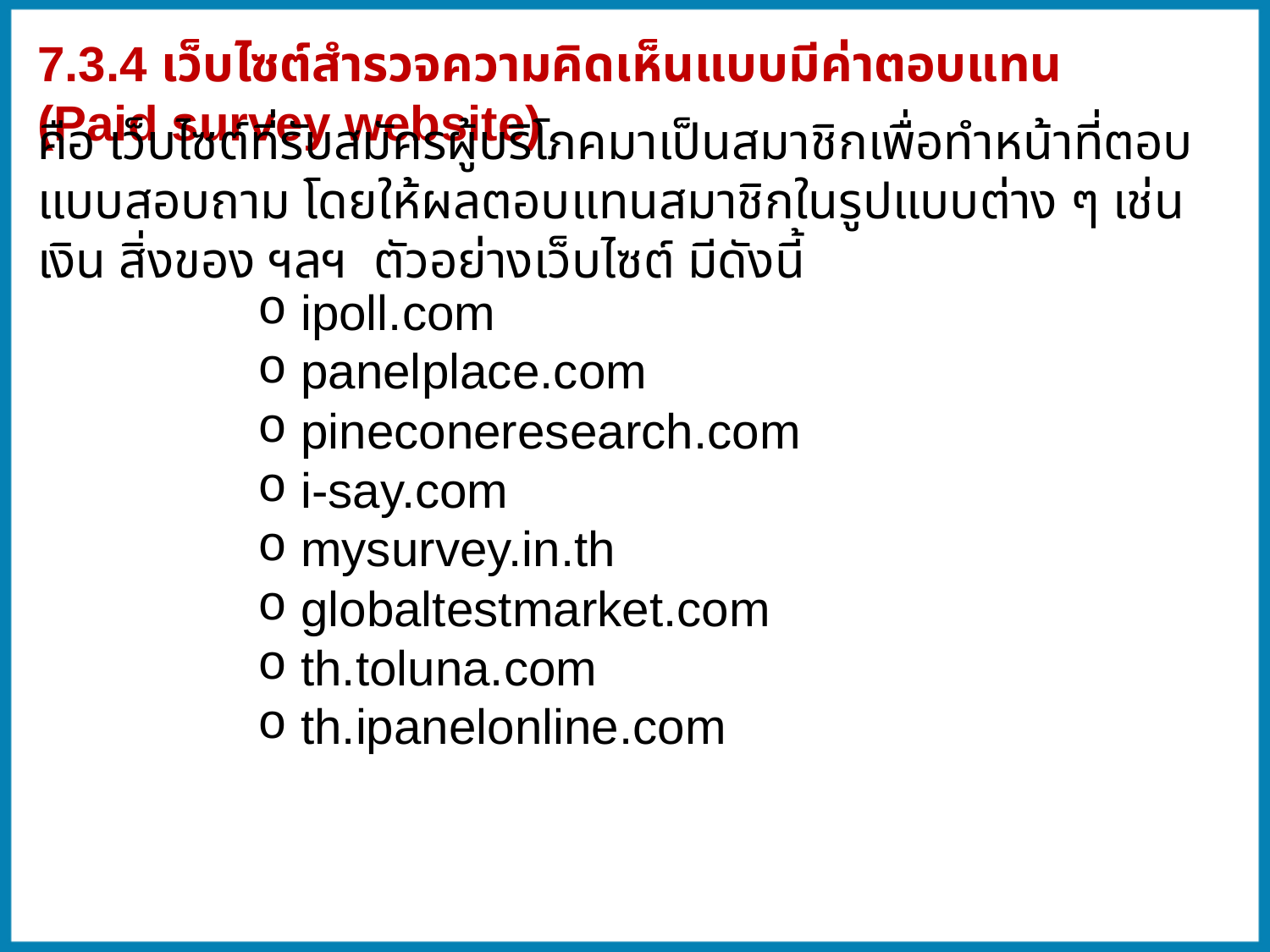

7.3.4 เว็บไซต์สำรวจความคิดเห็นแบบมีค่าตอบแทน (Paid survey website)
คือ เว็บไซต์ที่รับสมัครผู้บริโภคมาเป็นสมาชิกเพื่อทำหน้าที่ตอบแบบสอบถาม โดยให้ผลตอบแทนสมาชิกในรูปแบบต่าง ๆ เช่น เงิน สิ่งของ ฯลฯ  ตัวอย่างเว็บไซต์ มีดังนี้
 ipoll.com
 panelplace.com
 pineconeresearch.com
 i-say.com
 mysurvey.in.th
 globaltestmarket.com
 th.toluna.com
 th.ipanelonline.com